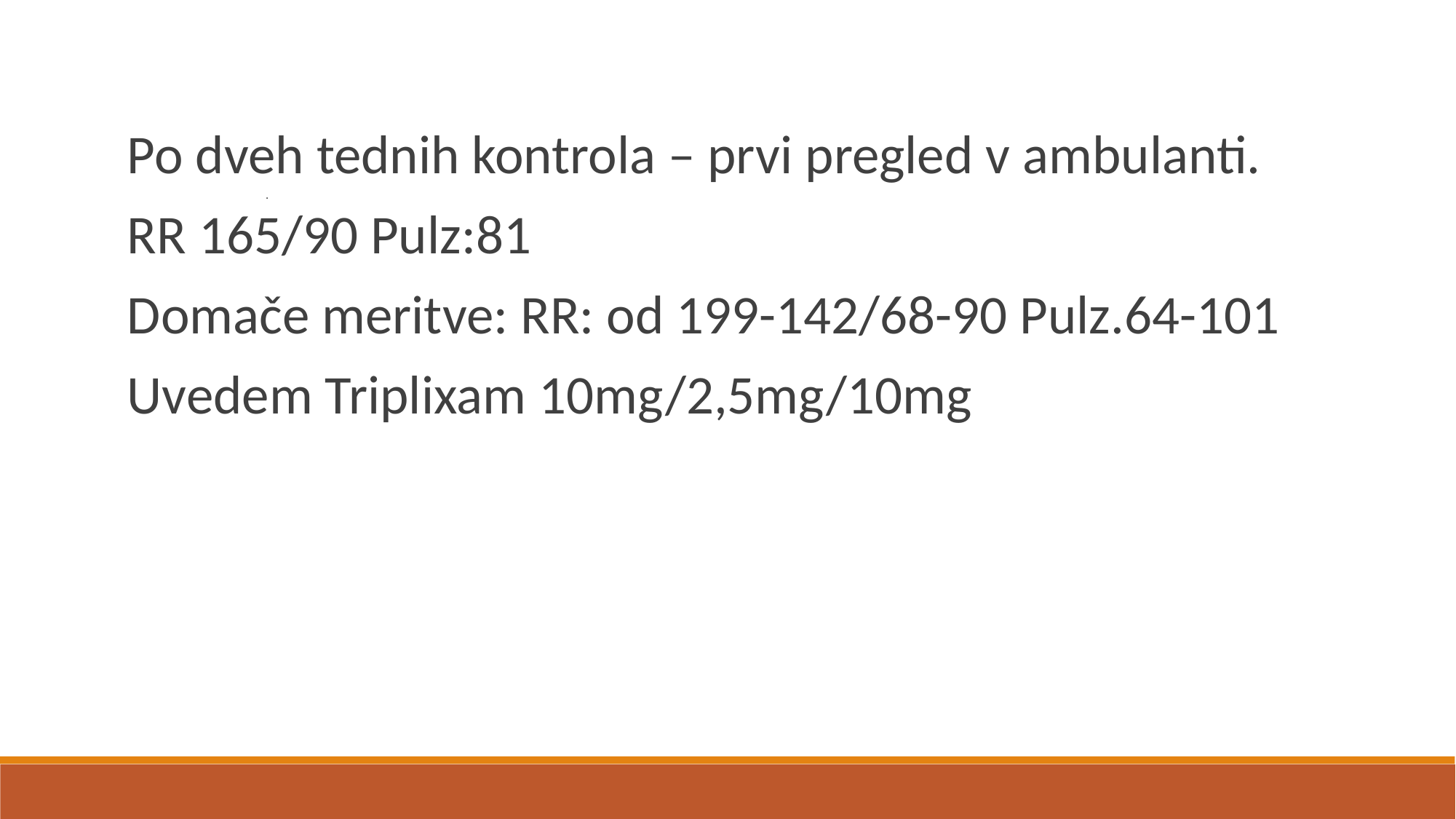

.
Po dveh tednih kontrola – prvi pregled v ambulanti.
RR 165/90 Pulz:81
Domače meritve: RR: od 199-142/68-90 Pulz.64-101
Uvedem Triplixam 10mg/2,5mg/10mg